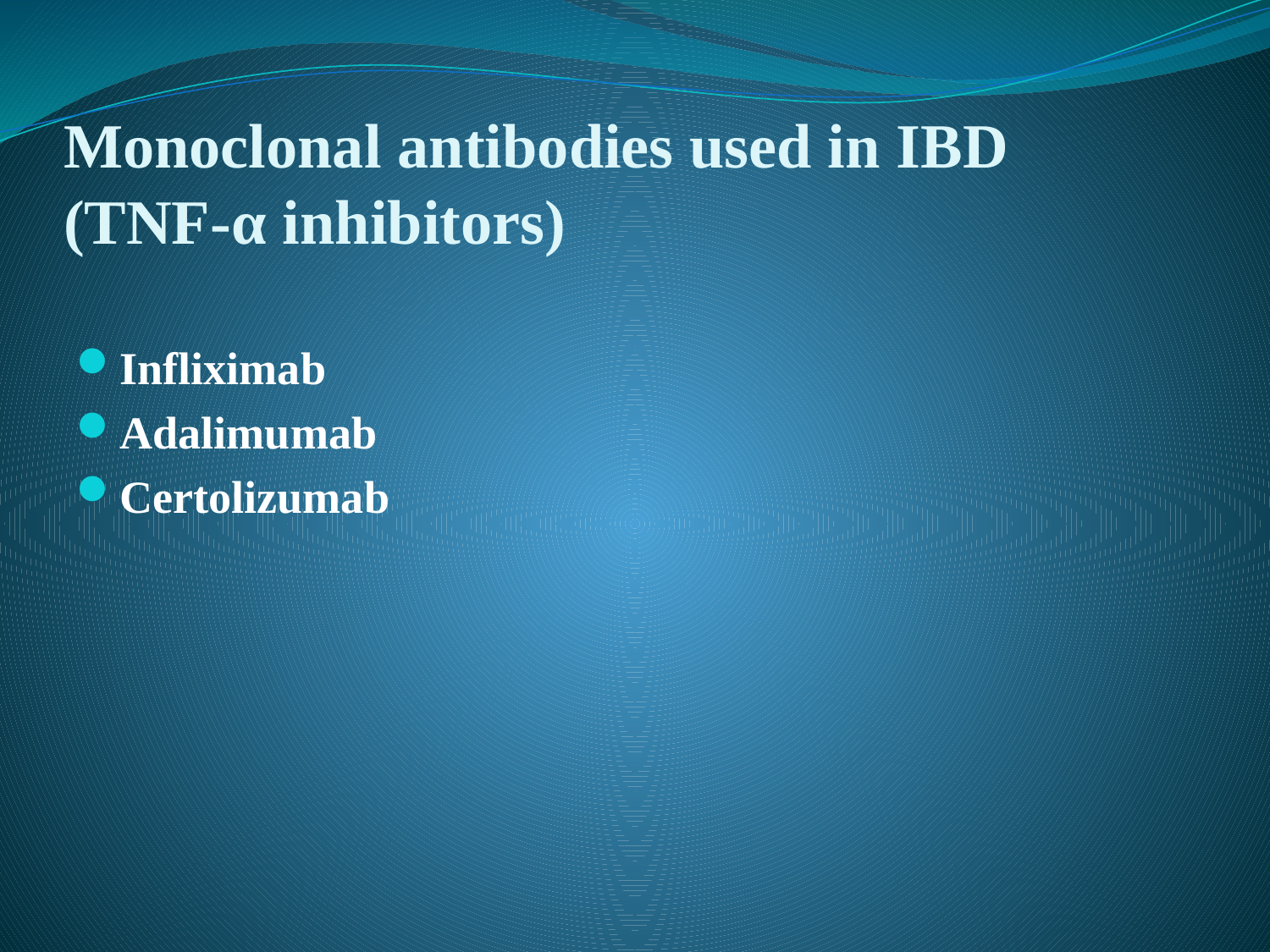

Monoclonal antibodies used in IBD
(TNF-α inhibitors)

Infliximab
Adalimumab
Certolizumab